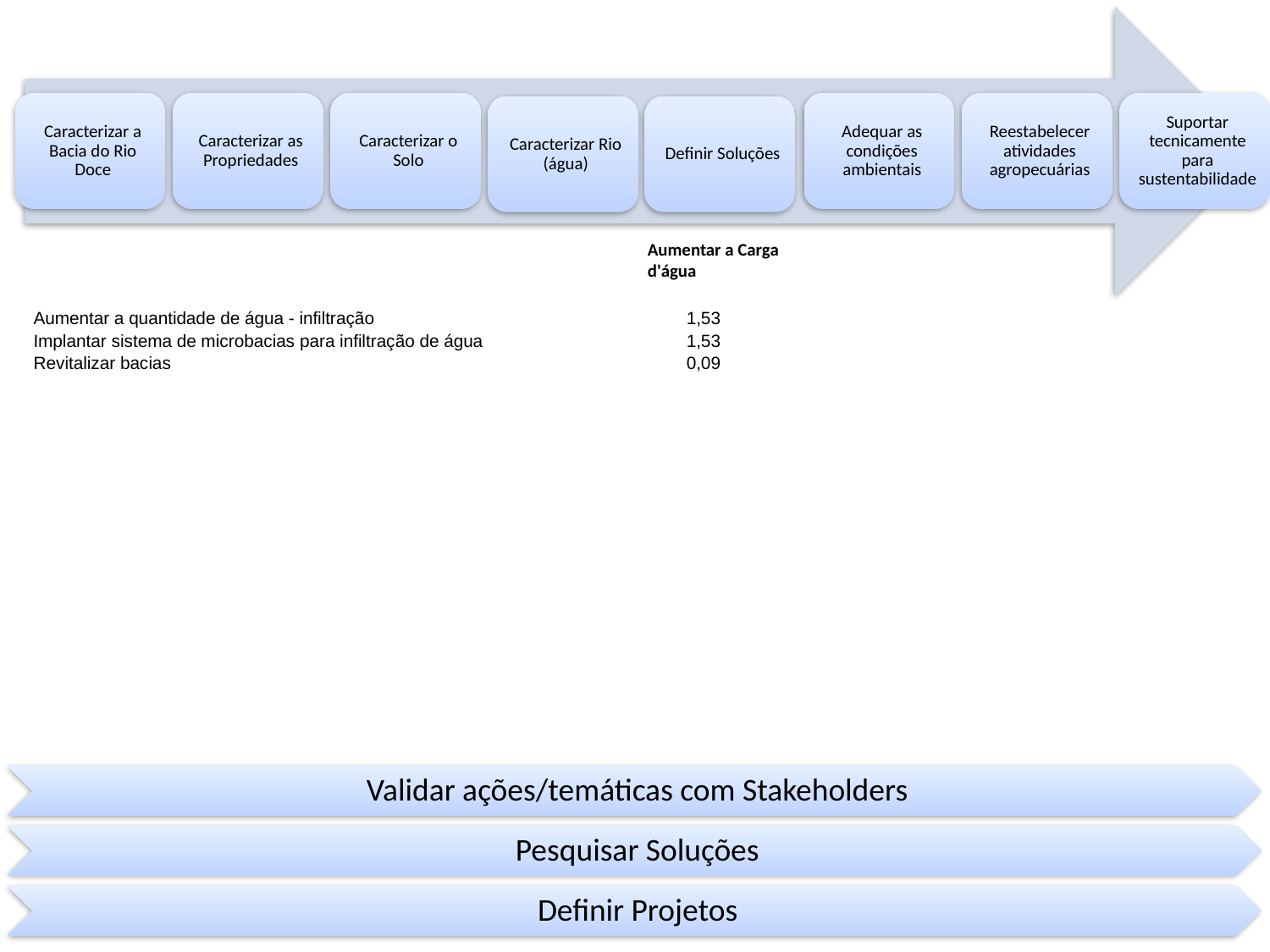

Caracterizar a Bacia do Rio Doce
Caracterizar as Propriedades
Caracterizar o Solo
Definir Soluções
Caracterizar Rio (água)
Adequar as condições ambientais
Reestabelecer atividades agropecuárias
Suportar tecnicamente para sustentabilidade
Aumentar a Carga d'água
| Aumentar a quantidade de água - infiltração | 1,53 |
| --- | --- |
| Implantar sistema de microbacias para infiltração de água | 1,53 |
| Revitalizar bacias | 0,09 |
Validar ações/temáticas com Stakeholders
Pesquisar Soluções
Definir Projetos